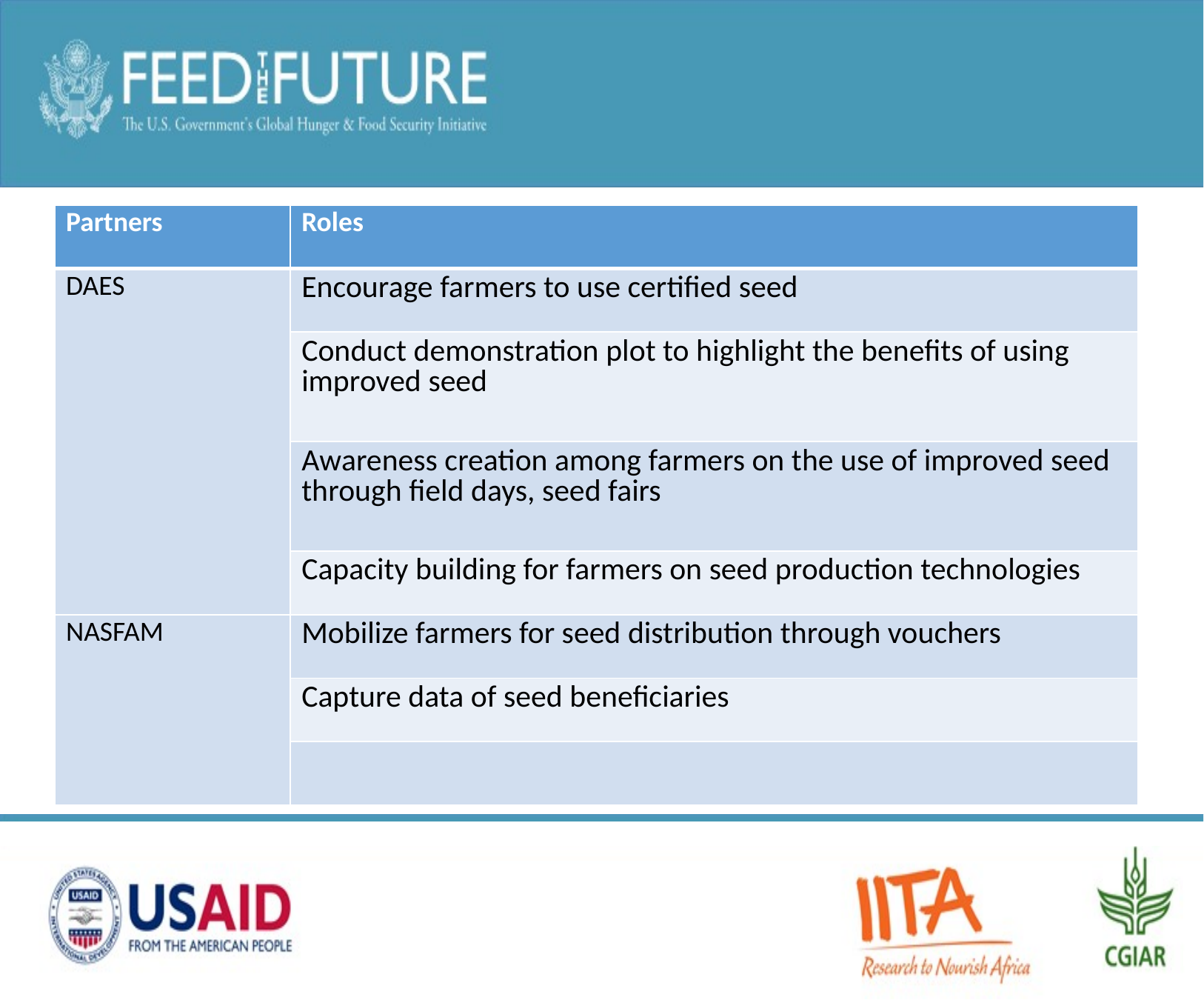

| Partners | Roles |
| --- | --- |
| DAES | Encourage farmers to use certified seed |
|  | Conduct demonstration plot to highlight the benefits of using improved seed |
|  | Awareness creation among farmers on the use of improved seed through field days, seed fairs |
|  | Capacity building for farmers on seed production technologies |
| NASFAM | Mobilize farmers for seed distribution through vouchers |
|  | Capture data of seed beneficiaries |
|  |  |